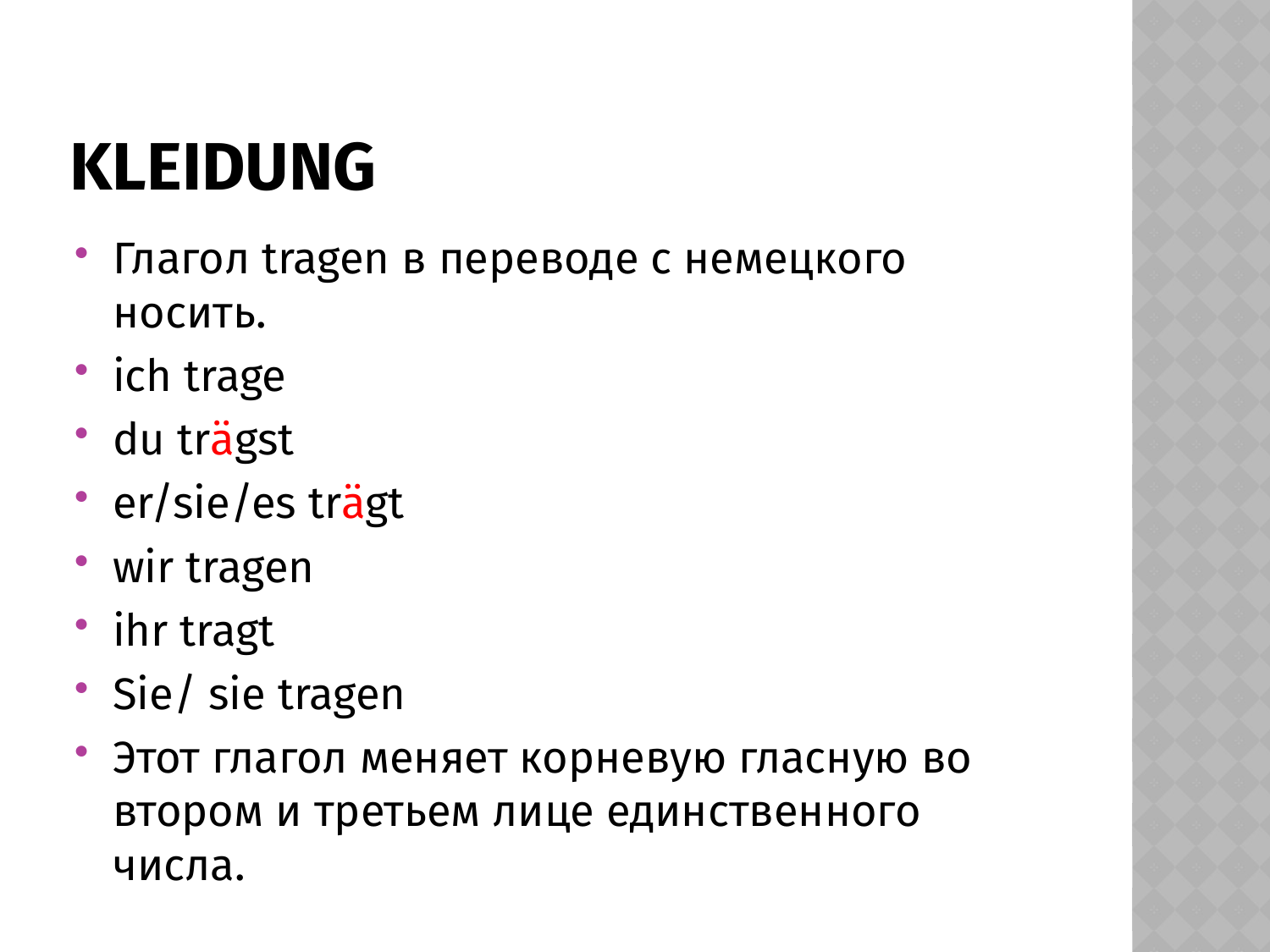

# Kleidung
Глагол tragen в переводе с немецкого носить.
ich trage
du trägst
er/sie/es trägt
wir tragen
ihr tragt
Sie/ sie tragen
Этот глагол меняет корневую гласную во втором и третьем лице единственного числа.